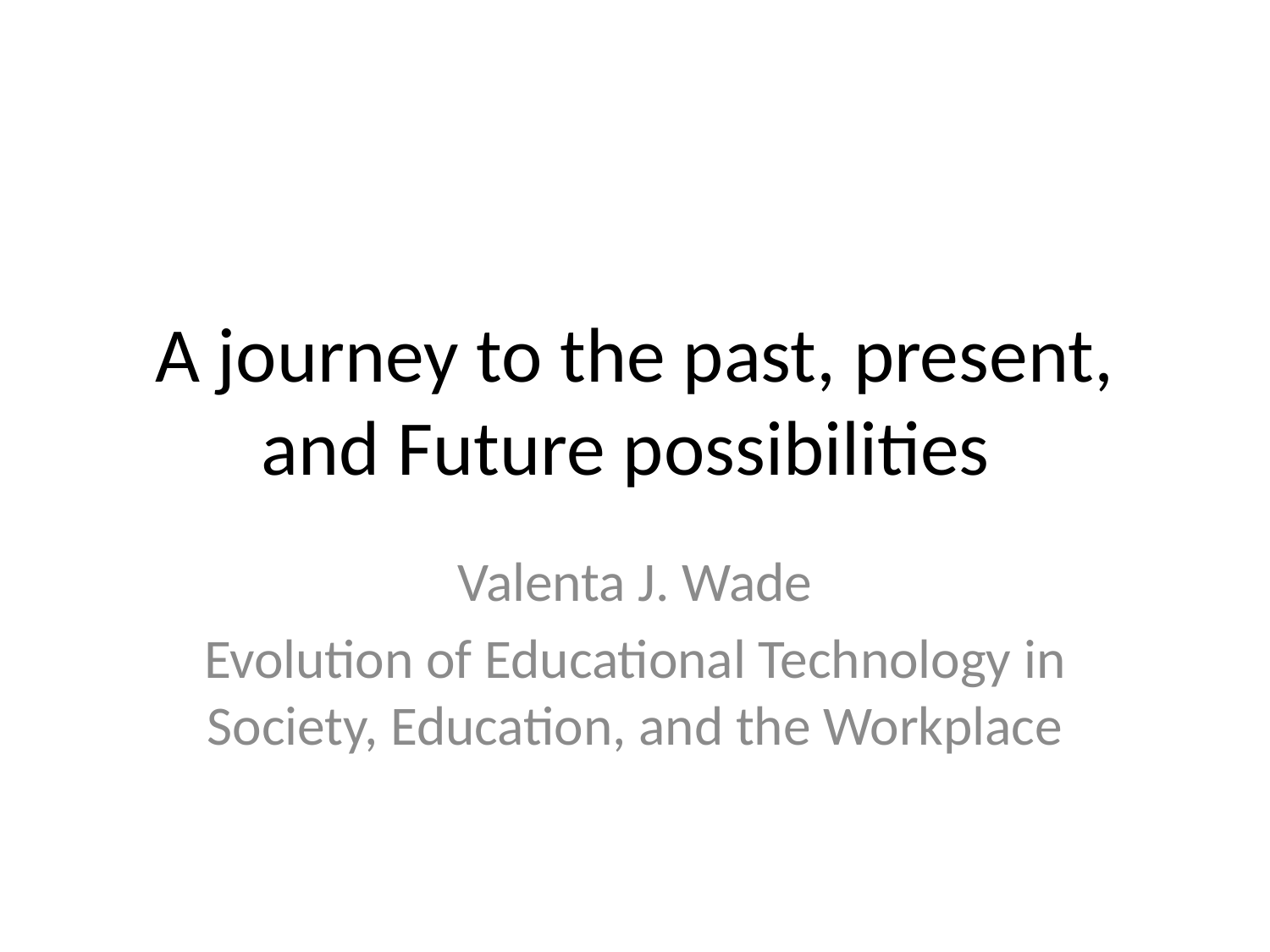

# A journey to the past, present, and Future possibilities
Valenta J. Wade
Evolution of Educational Technology in Society, Education, and the Workplace